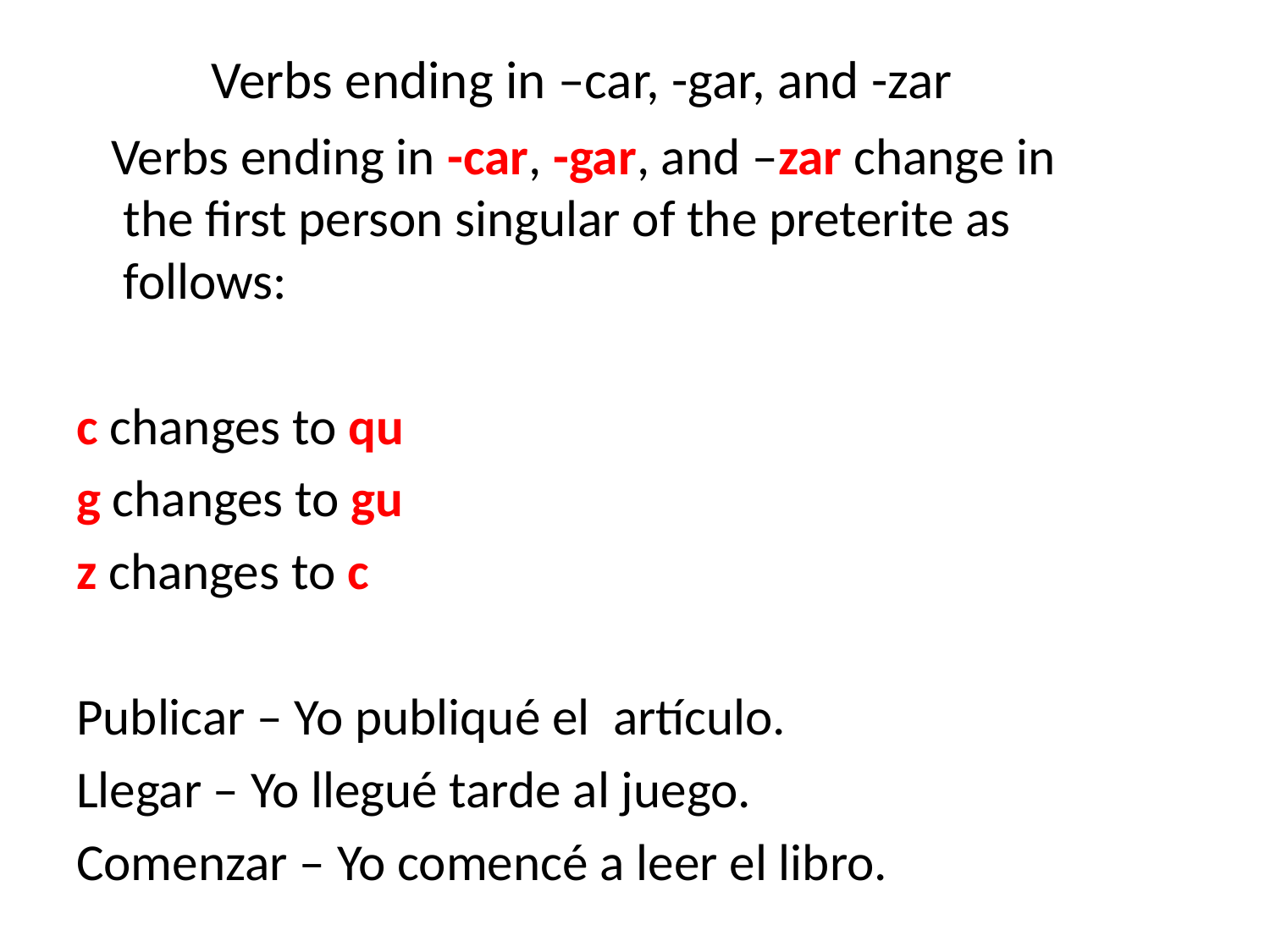

# Verbs ending in –car, -gar, and -zar
   Verbs ending in -car, -gar, and –zar change in the first person singular of the preterite as follows:

c changes to qu
g changes to gu
z changes to c

Publicar – Yo publiqué el  artículo.
Llegar – Yo llegué tarde al juego.
Comenzar – Yo comencé a leer el libro.